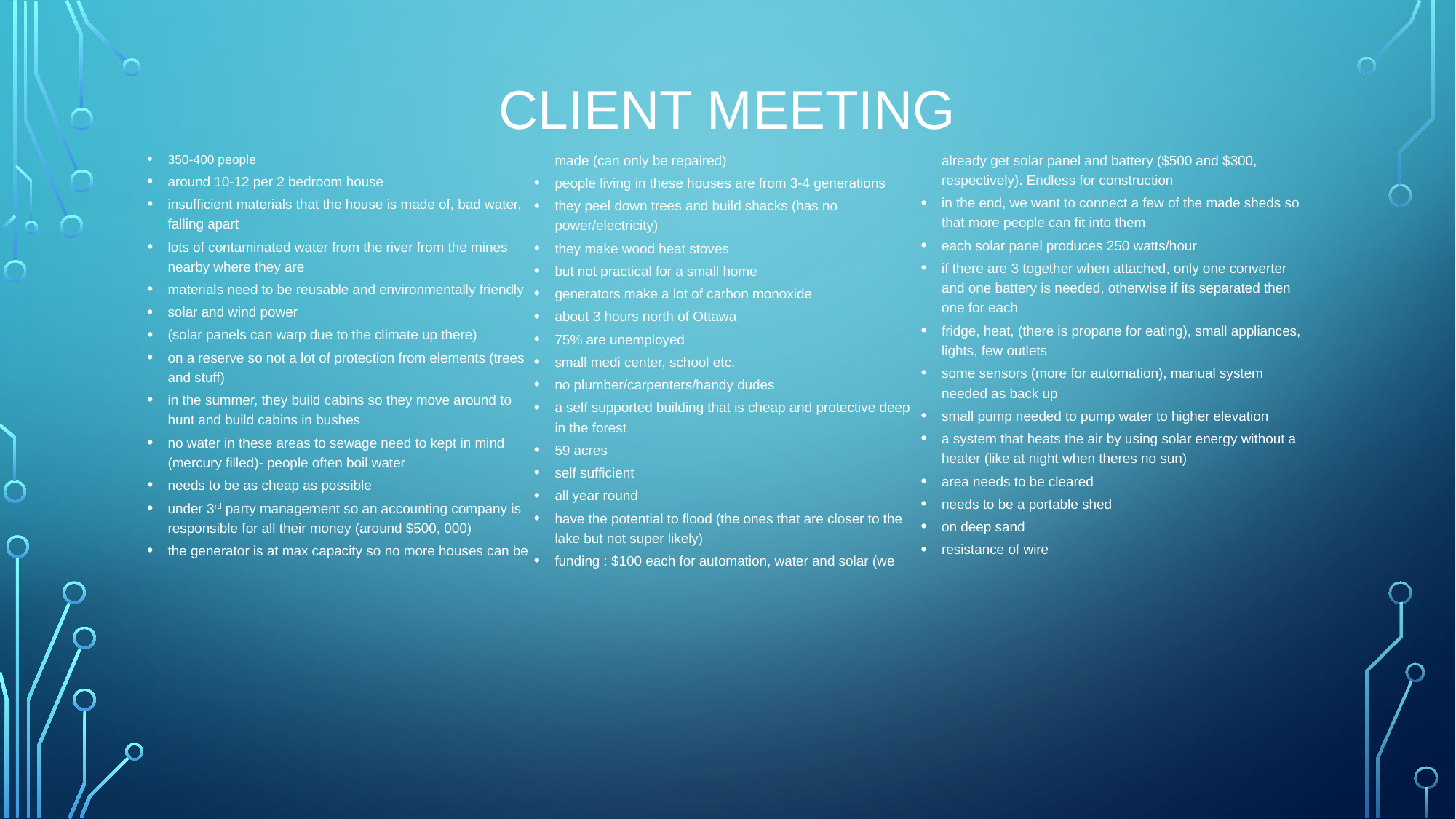

# Client Meeting
350-400 people
around 10-12 per 2 bedroom house
insufficient materials that the house is made of, bad water, falling apart
lots of contaminated water from the river from the mines nearby where they are
materials need to be reusable and environmentally friendly
solar and wind power
(solar panels can warp due to the climate up there)
on a reserve so not a lot of protection from elements (trees and stuff)
in the summer, they build cabins so they move around to hunt and build cabins in bushes
no water in these areas to sewage need to kept in mind (mercury filled)- people often boil water
needs to be as cheap as possible
under 3rd party management so an accounting company is responsible for all their money (around $500, 000)
the generator is at max capacity so no more houses can be made (can only be repaired)
people living in these houses are from 3-4 generations
they peel down trees and build shacks (has no power/electricity)
they make wood heat stoves
but not practical for a small home
generators make a lot of carbon monoxide
about 3 hours north of Ottawa
75% are unemployed
small medi center, school etc.
no plumber/carpenters/handy dudes
a self supported building that is cheap and protective deep in the forest
59 acres
self sufficient
all year round
have the potential to flood (the ones that are closer to the lake but not super likely)
funding : $100 each for automation, water and solar (we already get solar panel and battery ($500 and $300, respectively). Endless for construction
in the end, we want to connect a few of the made sheds so that more people can fit into them
each solar panel produces 250 watts/hour
if there are 3 together when attached, only one converter and one battery is needed, otherwise if its separated then one for each
fridge, heat, (there is propane for eating), small appliances, lights, few outlets
some sensors (more for automation), manual system needed as back up
small pump needed to pump water to higher elevation
a system that heats the air by using solar energy without a heater (like at night when theres no sun)
area needs to be cleared
needs to be a portable shed
on deep sand
resistance of wire